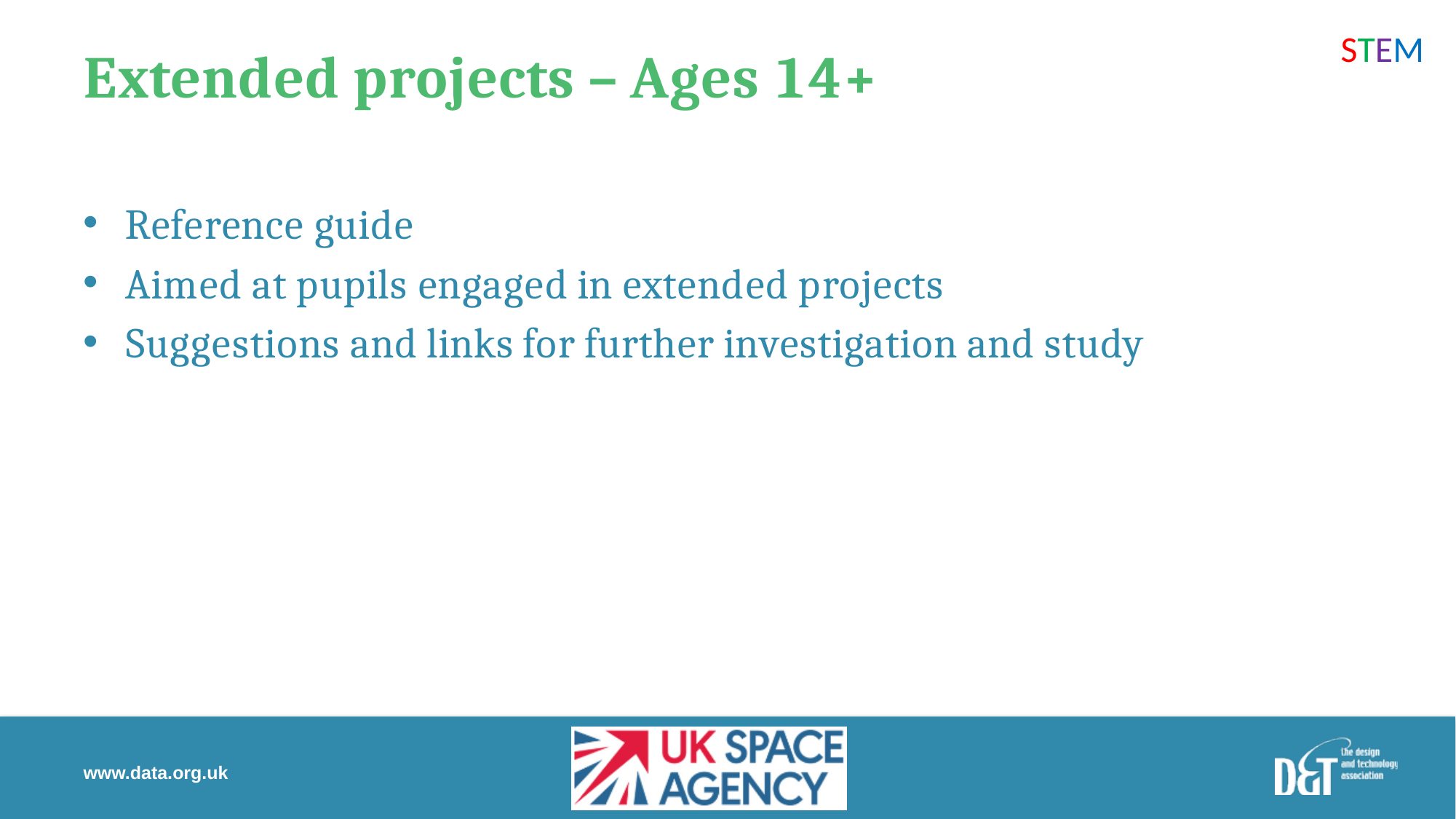

STEM
# Extended projects – Ages 14+
Reference guide
Aimed at pupils engaged in extended projects
Suggestions and links for further investigation and study